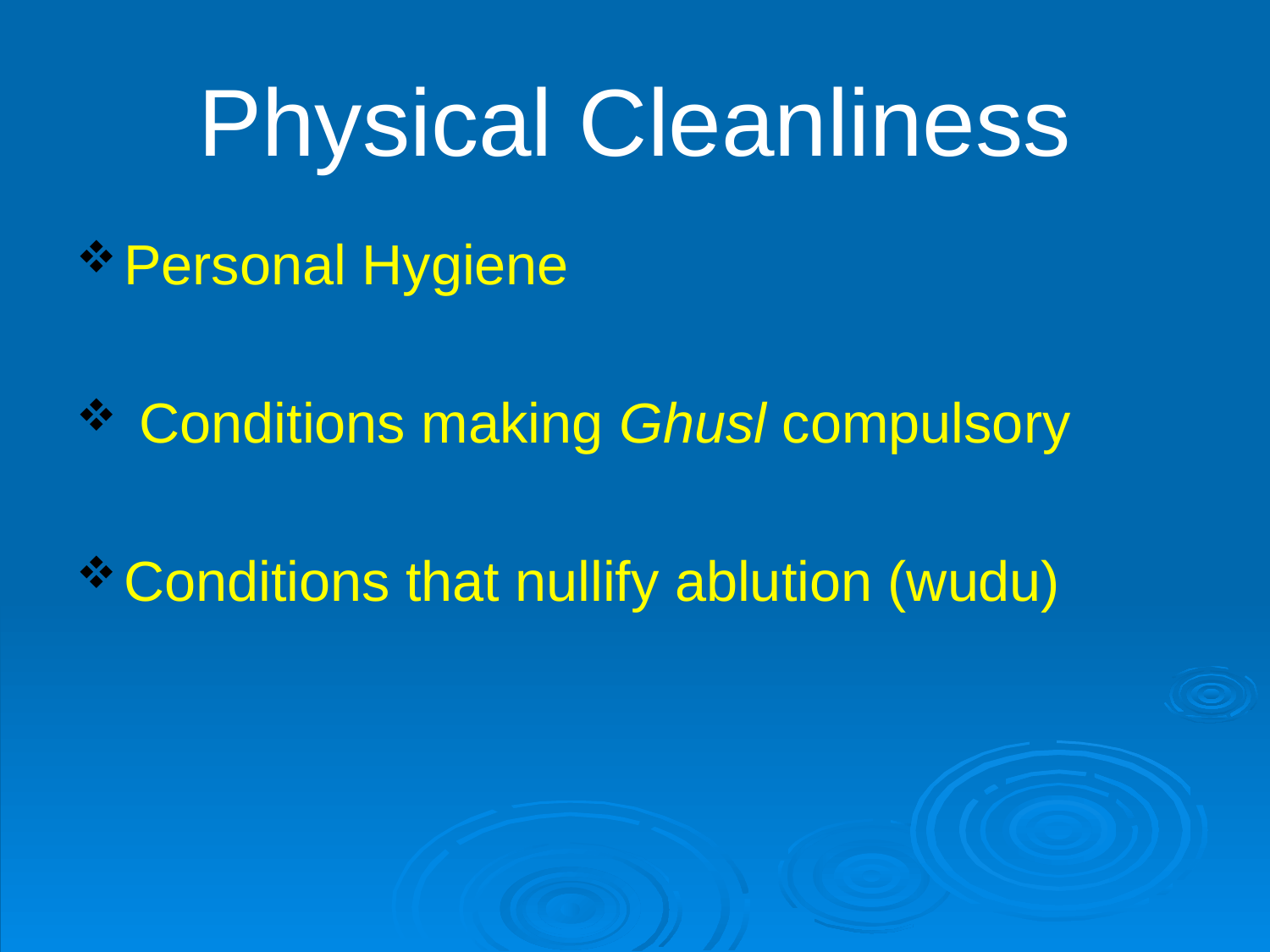

# Physical Cleanliness
Personal Hygiene

 Conditions making Ghusl compulsory

Conditions that nullify ablution (wudu)